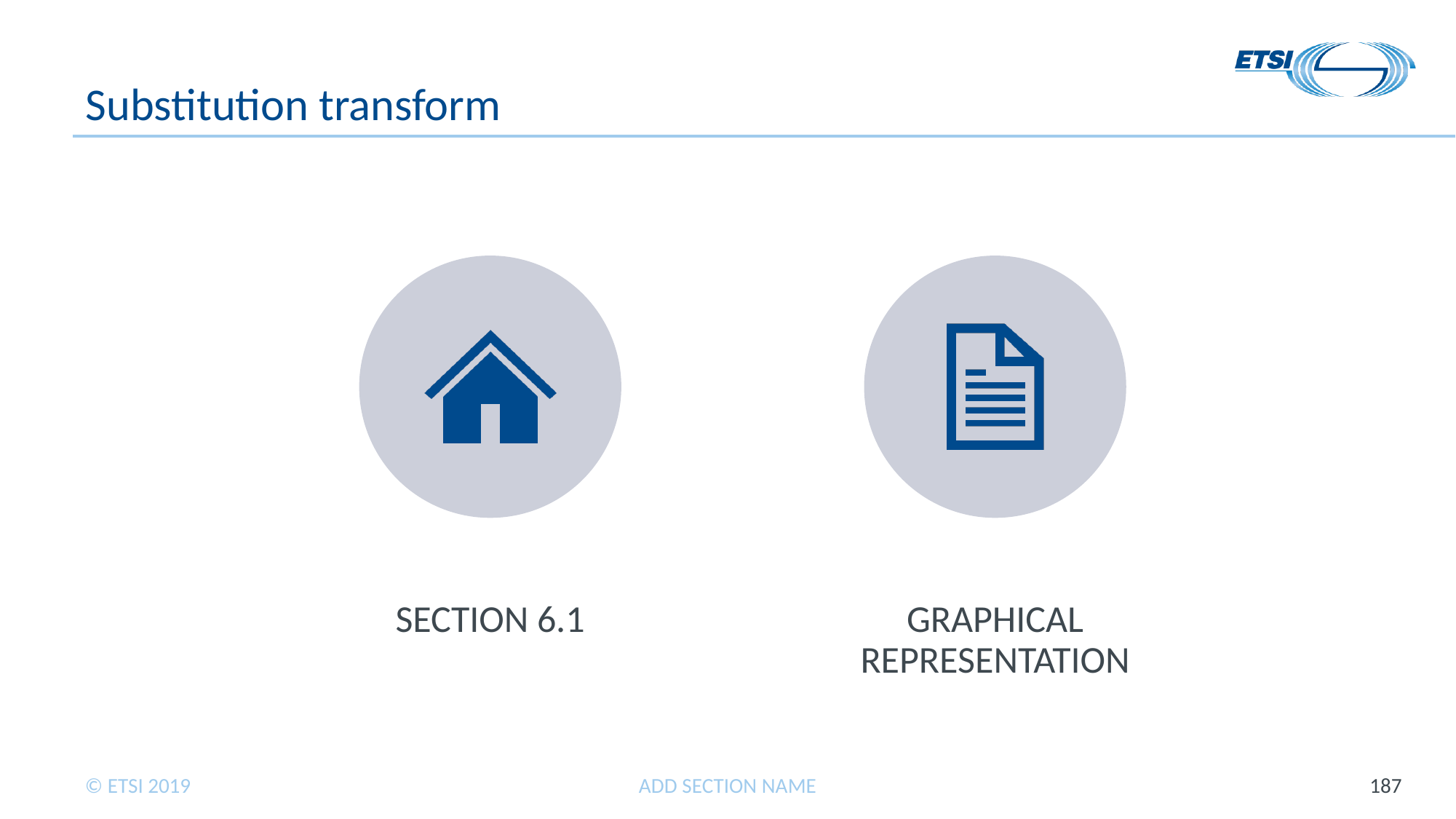

# Substitution transform
Section 6.1
Graphical representation
ADD SECTION NAME